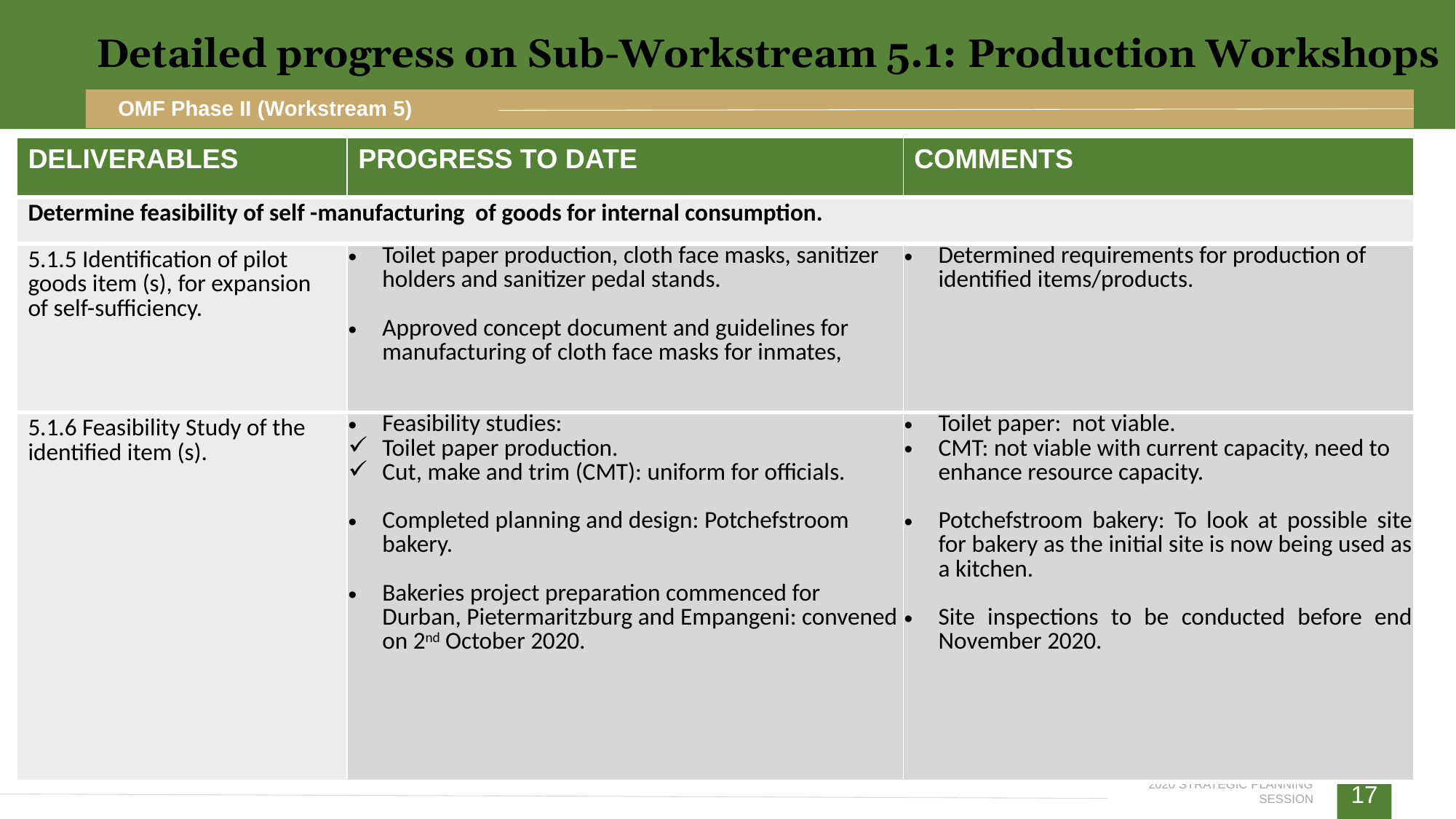

Detailed progress on Sub-Workstream 5.1: Production Workshops

OMF Phase II (Workstream 5)
| DELIVERABLES | PROGRESS TO DATE | COMMENTS |
| --- | --- | --- |
| Determine feasibility of self -manufacturing of goods for internal consumption. |  |  |
| 5.1.5 Identification of pilot goods item (s), for expansion of self-sufficiency. | Toilet paper production, cloth face masks, sanitizer holders and sanitizer pedal stands. Approved concept document and guidelines for manufacturing of cloth face masks for inmates, | Determined requirements for production of identified items/products. |
| 5.1.6 Feasibility Study of the identified item (s). | Feasibility studies: Toilet paper production. Cut, make and trim (CMT): uniform for officials. Completed planning and design: Potchefstroom bakery. Bakeries project preparation commenced for Durban, Pietermaritzburg and Empangeni: convened on 2nd October 2020. | Toilet paper: not viable. CMT: not viable with current capacity, need to enhance resource capacity. Potchefstroom bakery: To look at possible site for bakery as the initial site is now being used as a kitchen. Site inspections to be conducted before end November 2020. |